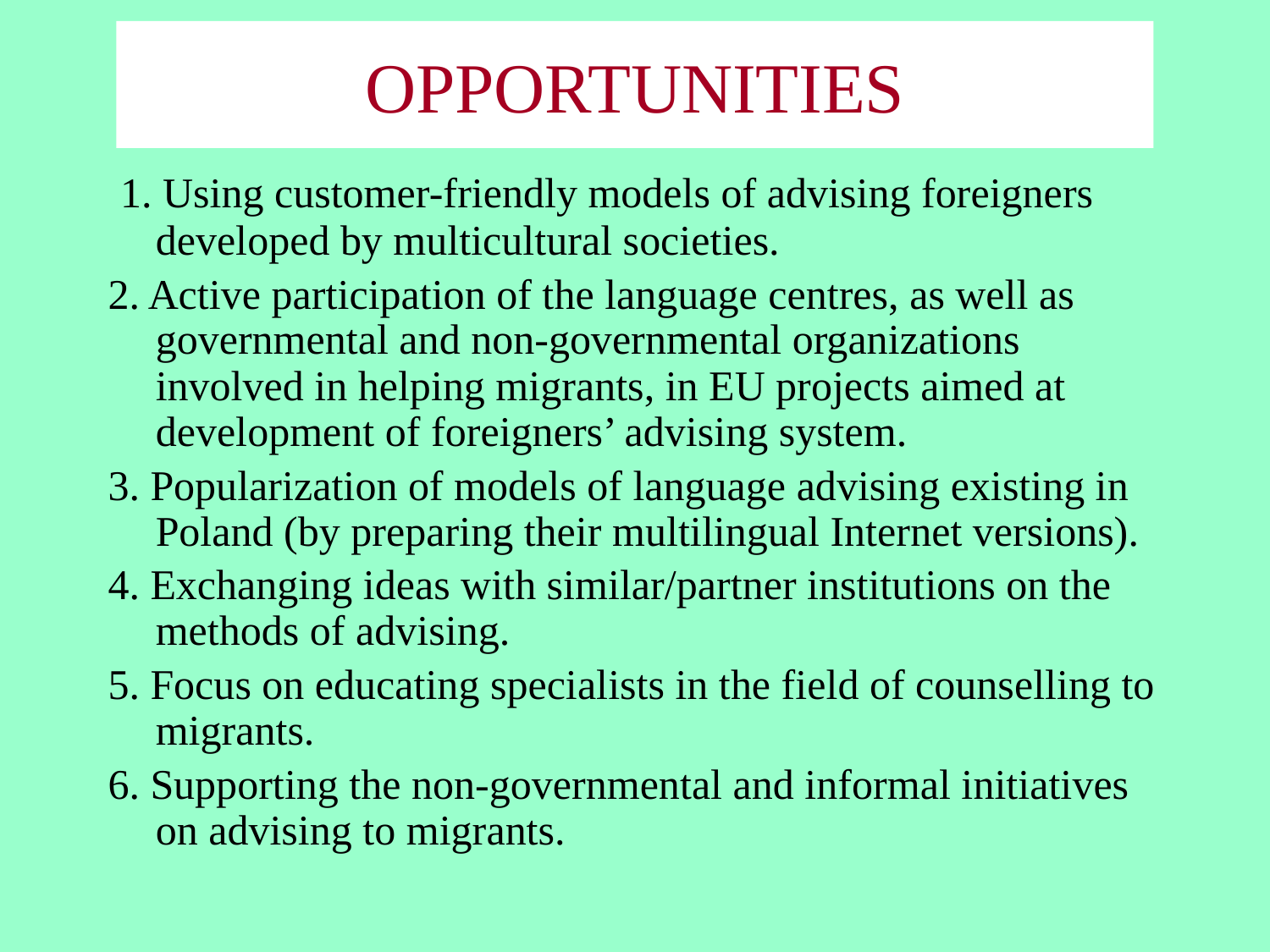

# OPPORTUNITIES
 1. Using customer-friendly models of advising foreigners developed by multicultural societies.
2. Active participation of the language centres, as well as governmental and non-governmental organizations involved in helping migrants, in EU projects aimed at development of foreigners’ advising system.
3. Popularization of models of language advising existing in Poland (by preparing their multilingual Internet versions).
4. Exchanging ideas with similar/partner institutions on the methods of advising.
5. Focus on educating specialists in the field of counselling to migrants.
6. Supporting the non-governmental and informal initiatives on advising to migrants.